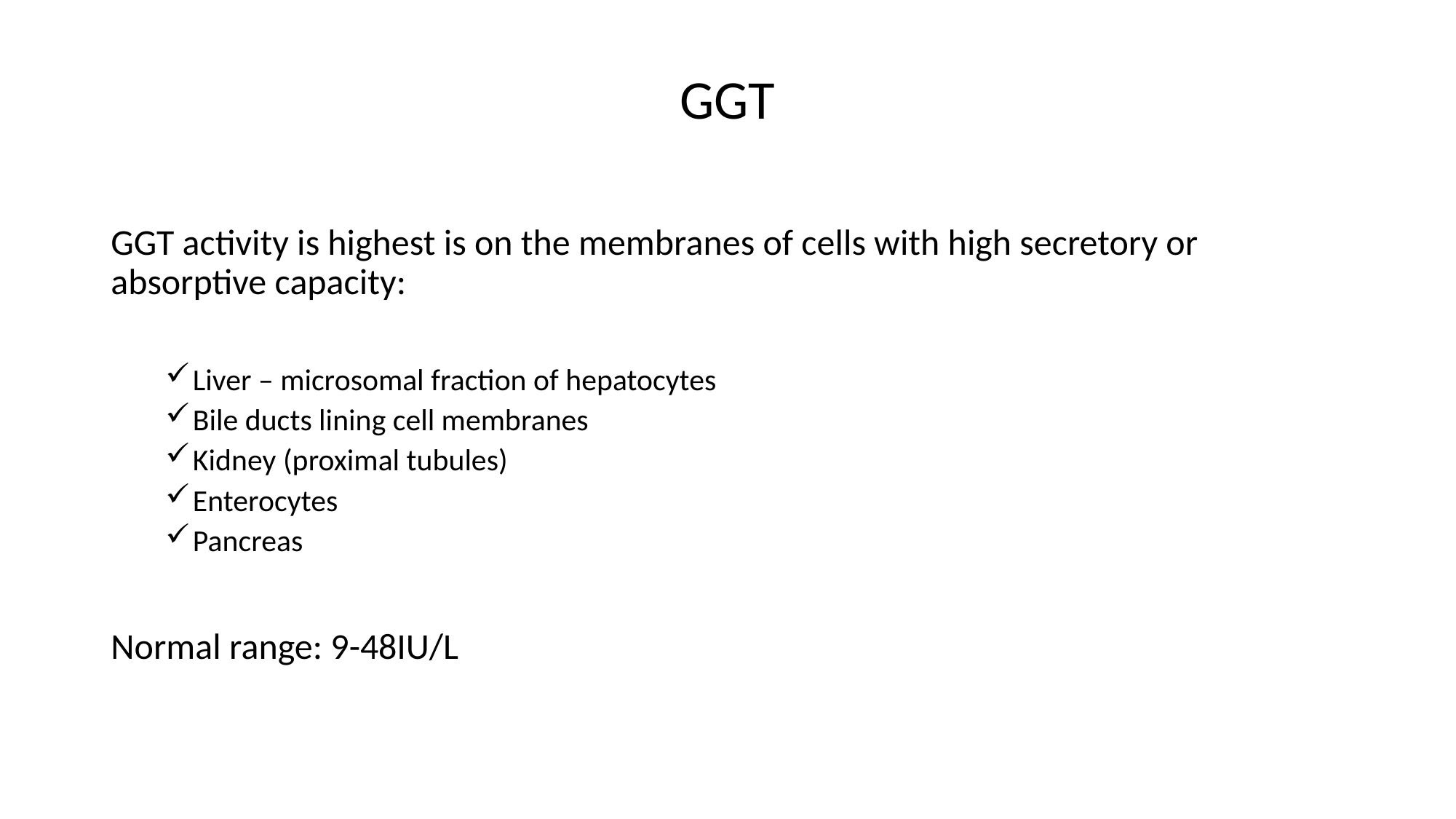

# GGT
GGT activity is highest is on the membranes of cells with high secretory or absorptive capacity:

Liver – microsomal fraction of hepatocytes
Bile ducts lining cell membranes
Kidney (proximal tubules)
Enterocytes
Pancreas

Normal range: 9-48IU/L